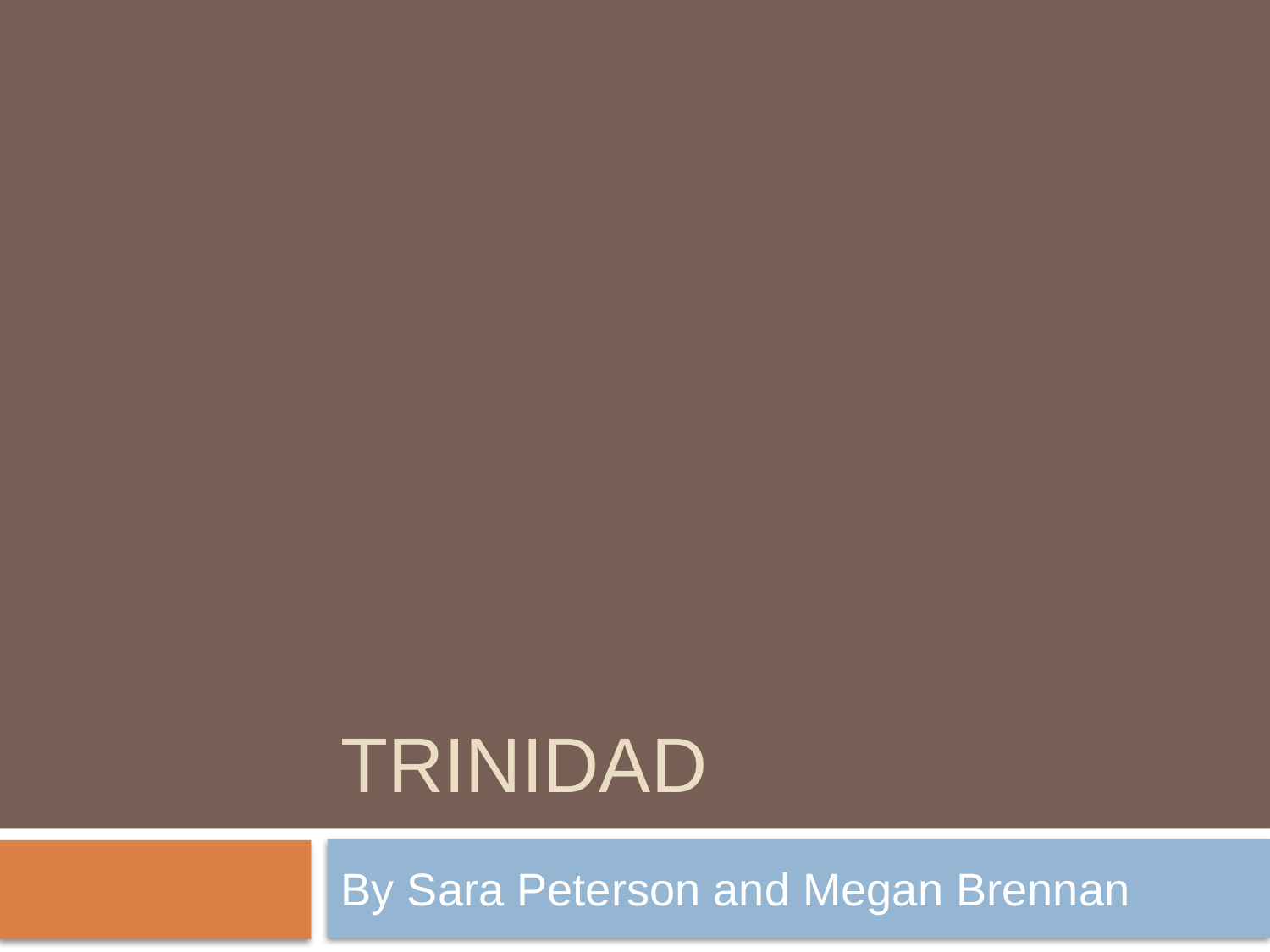

# Trinidad
By Sara Peterson and Megan Brennan